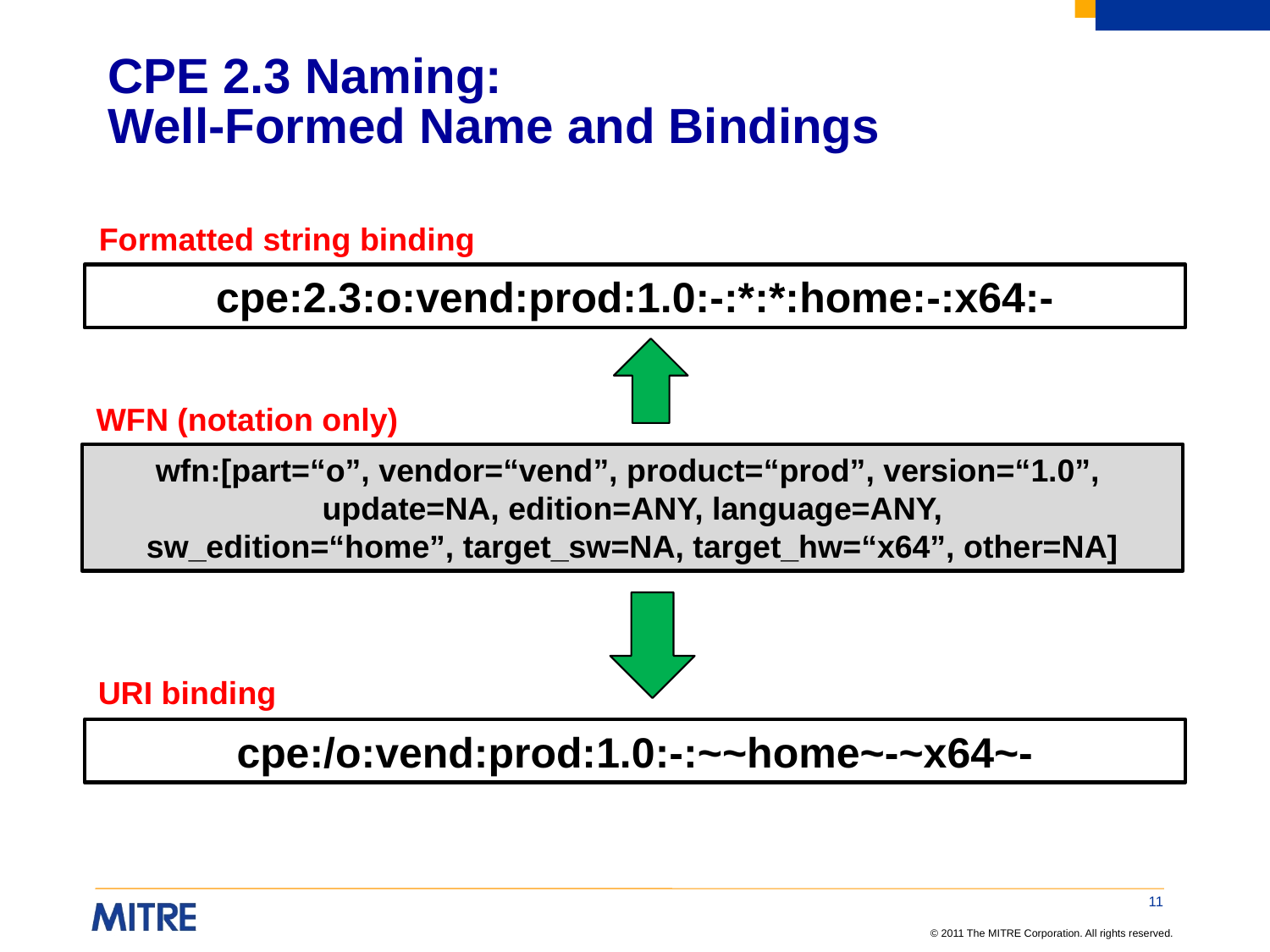

# CPE 2.3 Naming: Well-Formed Name and Bindings
Formatted string binding
cpe:2.3:o:vend:prod:1.0:-:*:*:home:-:x64:-

WFN (notation only)
wfn:[part=“o”, vendor=“vend”, product=“prod”, version=“1.0”,
update=NA, edition=ANY, language=ANY,
sw_edition=“home”, target_sw=NA, target_hw=“x64”, other=NA]

URI binding
cpe:/o:vend:prod:1.0:-:~~home~-~x64~-
11